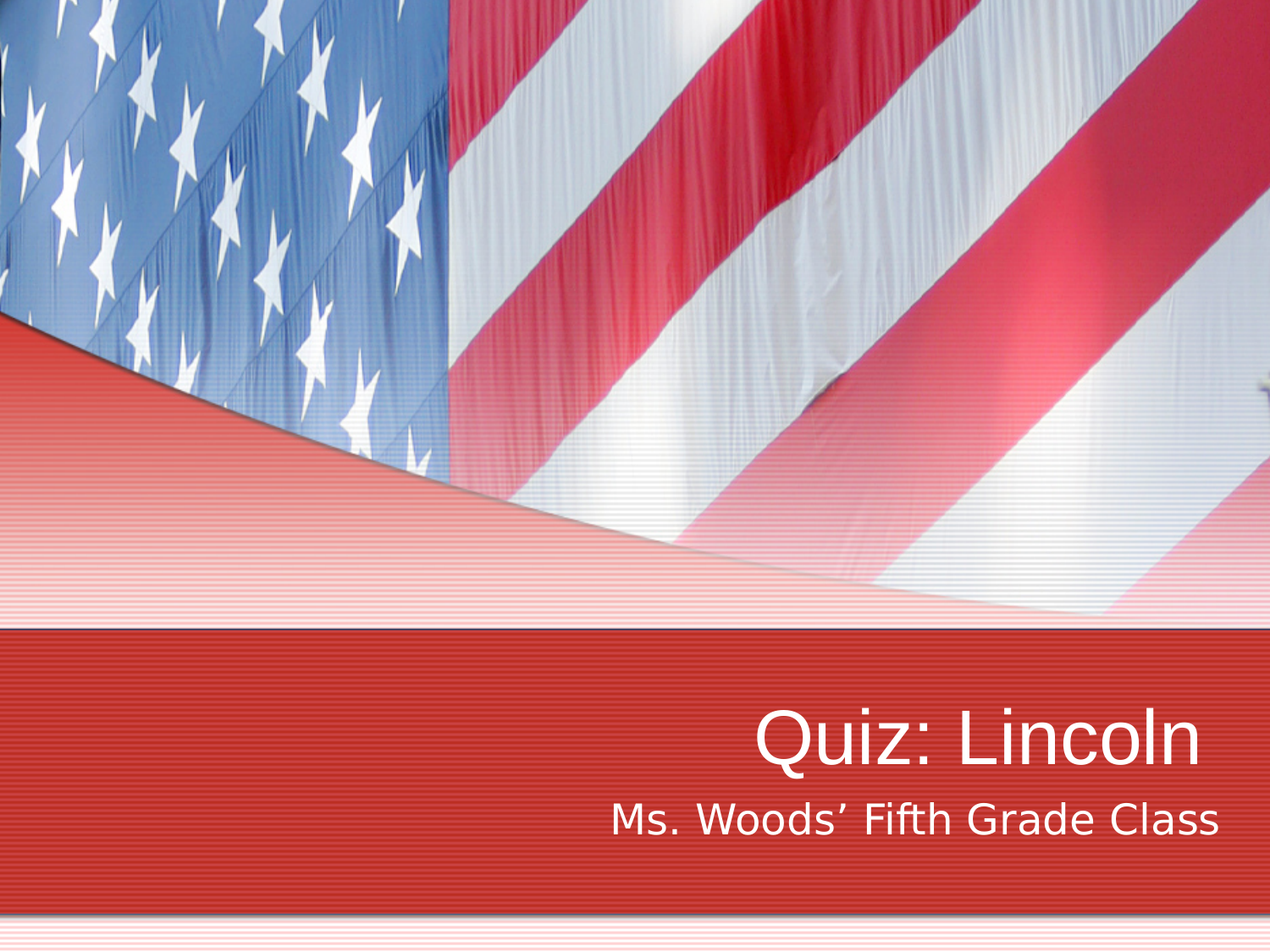

# Quiz: Lincoln
Ms. Woods’ Fifth Grade Class